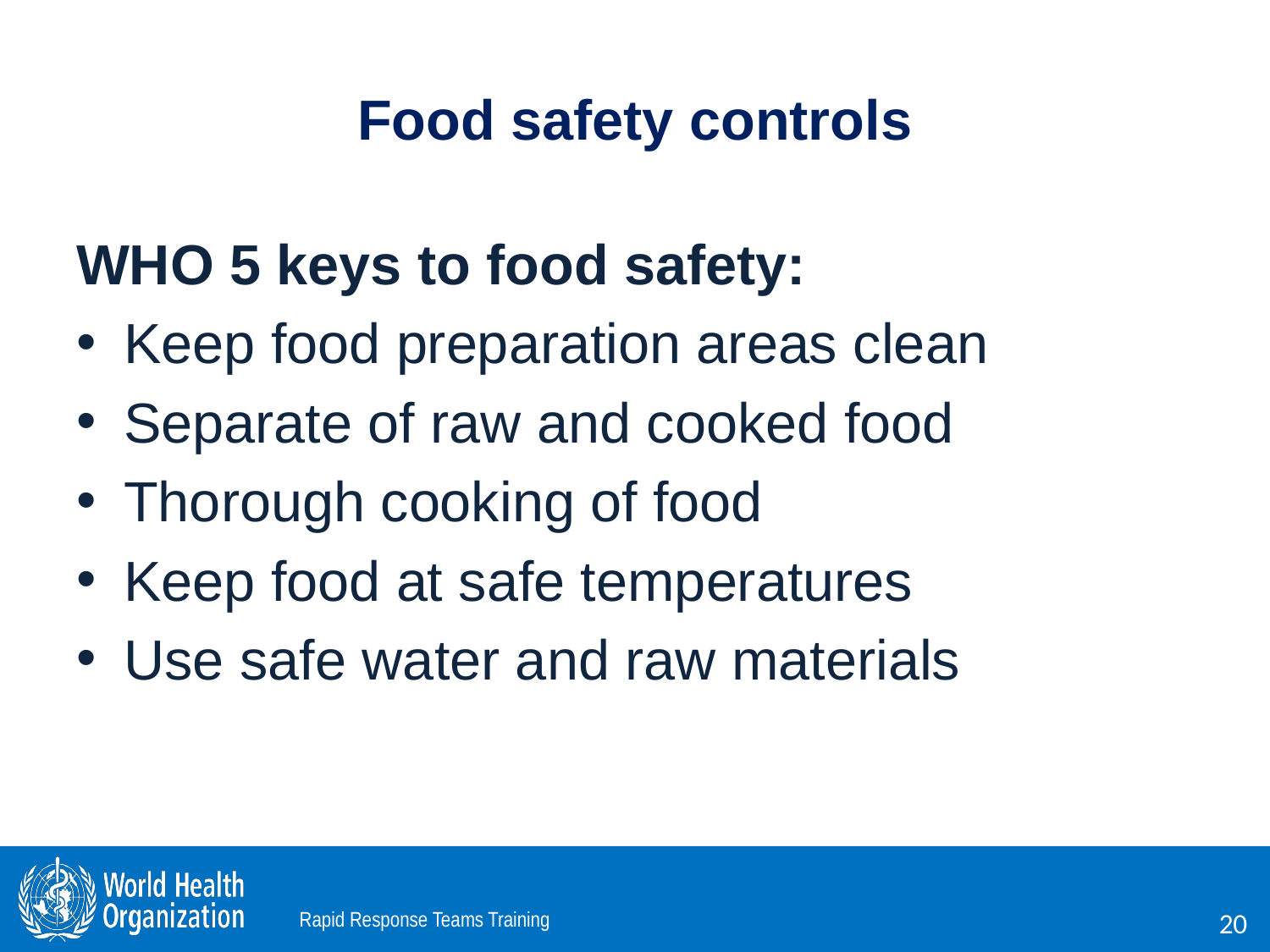

# Food safety controls
WHO 5 keys to food safety:
Keep food preparation areas clean
Separate of raw and cooked food
Thorough cooking of food
Keep food at safe temperatures
Use safe water and raw materials